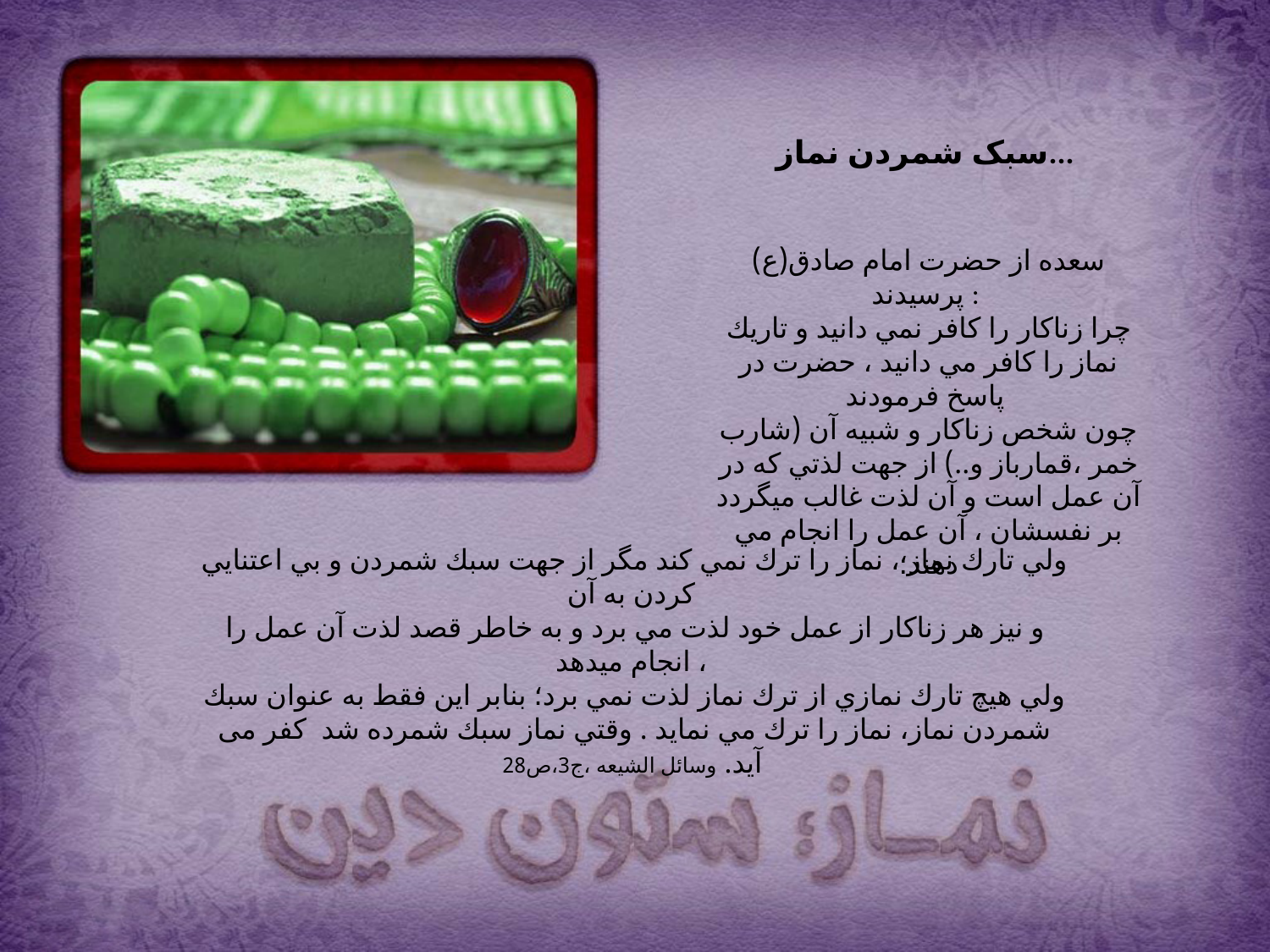

سبک شمردن نماز...
سعده از حضرت امام صادق(ع) پرسيدند :
چرا زناکار را كافر نمي دانيد و تاريك نماز را كافر مي دانيد ، حضرت در پاسخ فرمودند
چون شخص زناكار و شبيه آن (شارب خمر ،قمارباز و..) از جهت لذتي كه در آن عمل است و آن لذت غالب ميگردد بر نفسشان ، آن عمل را انجام مي دهند؛
ولي تارك نماز ، نماز را ترك نمي كند مگر از جهت سبك شمردن و بي اعتنايي كردن به آن
و نيز هر زناکار از عمل خود لذت مي برد و به خاطر قصد لذت آن عمل را انجام ميدهد ،
ولي هيچ تارك نمازي از ترك نماز لذت نمي برد؛ بنابر اين فقط به عنوان سبك شمردن نماز، نماز را ترك مي نمايد . وقتي نماز سبك شمرده شد  کفر می آید. وسائل الشيعه ،ج3،ص28